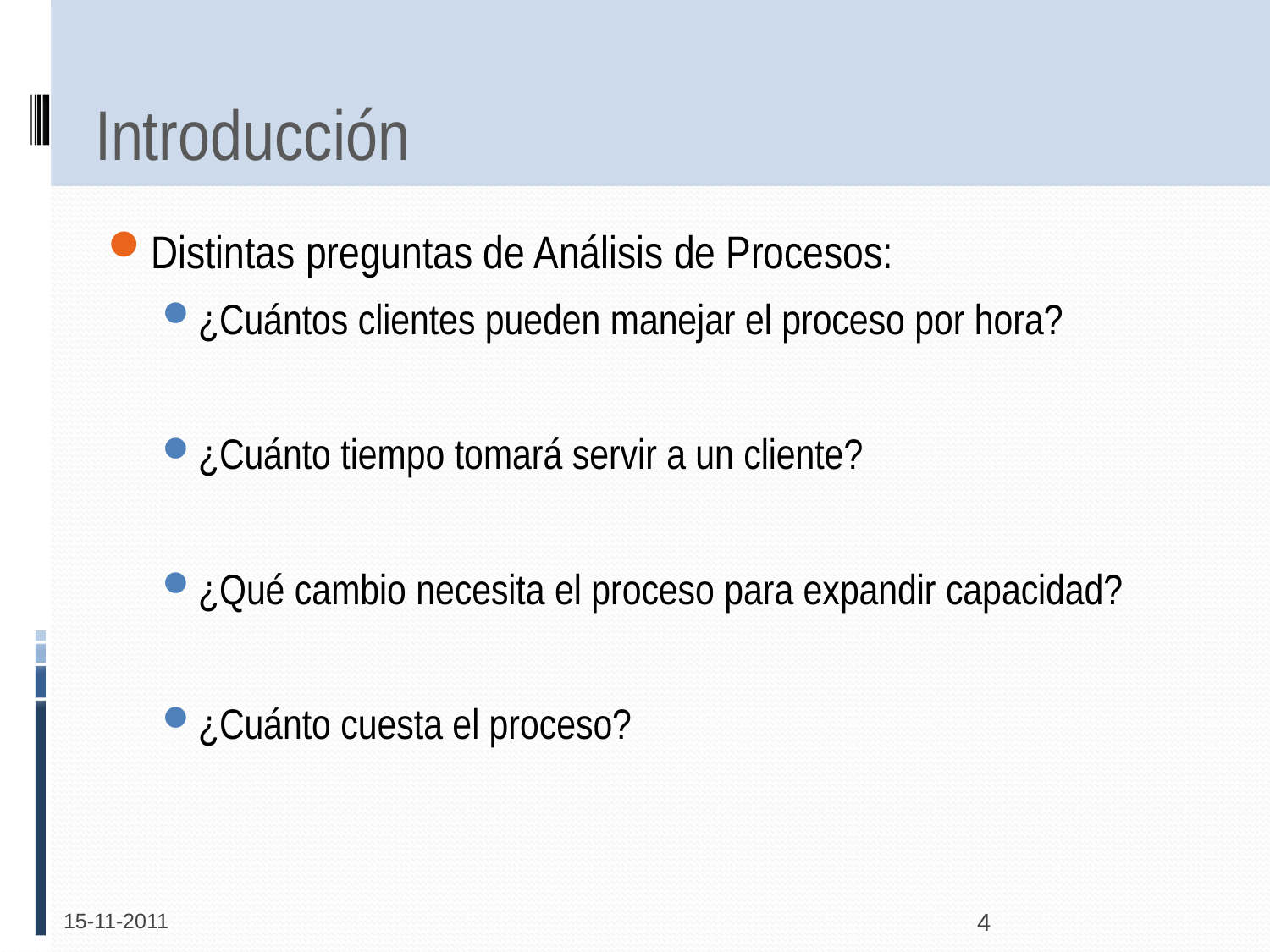

# Introducción
Distintas preguntas de Análisis de Procesos:
¿Cuántos clientes pueden manejar el proceso por hora?

¿Cuánto tiempo tomará servir a un cliente?

¿Qué cambio necesita el proceso para expandir capacidad?

¿Cuánto cuesta el proceso?

15-11-2011
4